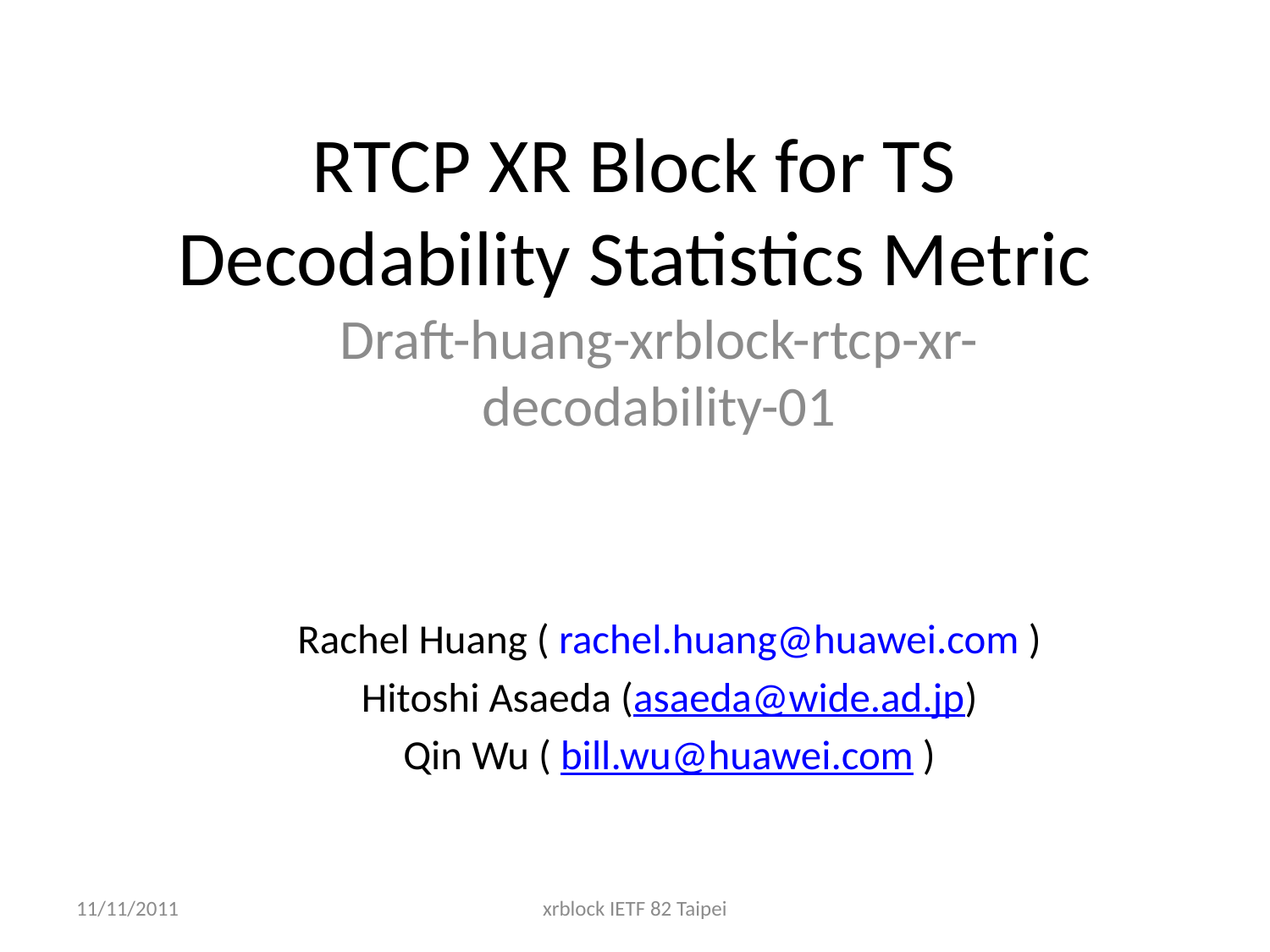

# RTCP XR Block for TS Decodability Statistics Metric
Draft-huang-xrblock-rtcp-xr-decodability-01
Rachel Huang ( rachel.huang@huawei.com )
Hitoshi Asaeda (asaeda@wide.ad.jp)
Qin Wu ( bill.wu@huawei.com )
11/11/2011
xrblock IETF 82 Taipei